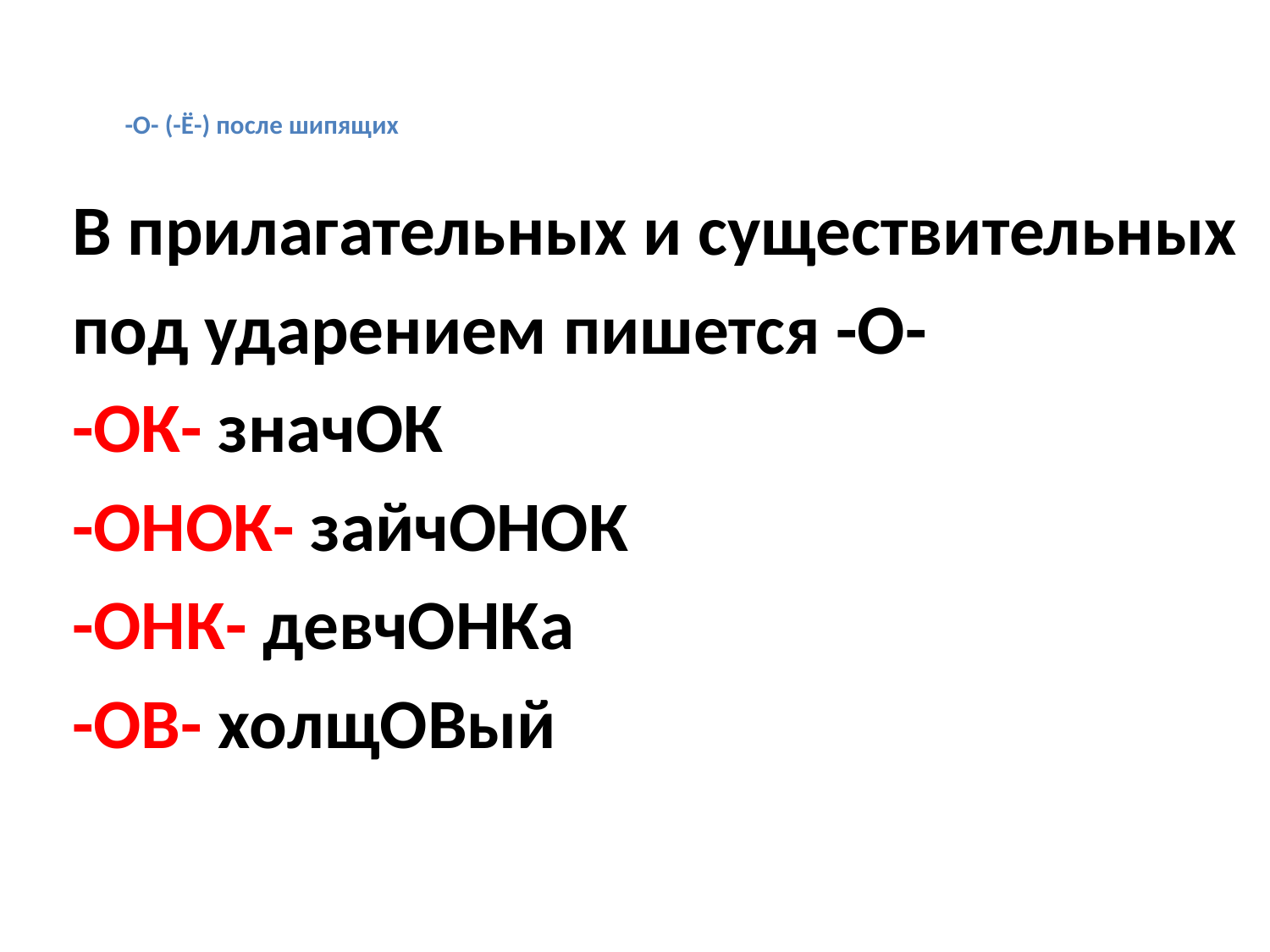

# -О- (-Ё-) после шипящих
В прилагательных и существительных
под ударением пишется -О-
-ОК- значОК
-ОНОК- зайчОНОК
-ОНК- девчОНКа
-ОВ- холщОВый